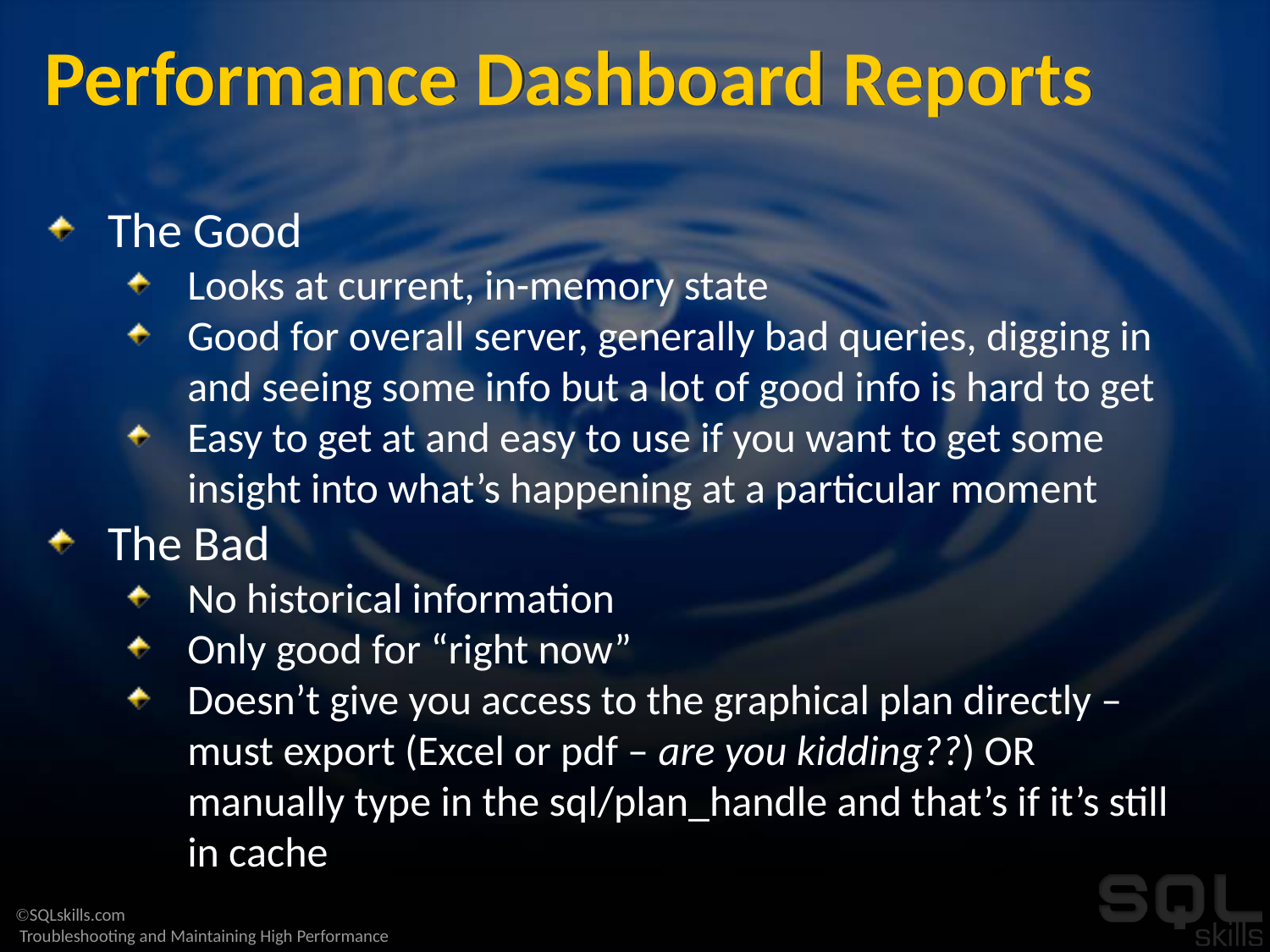

# Performance Dashboard Reports
The Good
Looks at current, in-memory state
Good for overall server, generally bad queries, digging in and seeing some info but a lot of good info is hard to get
Easy to get at and easy to use if you want to get some insight into what’s happening at a particular moment
The Bad
No historical information
Only good for “right now”
Doesn’t give you access to the graphical plan directly – must export (Excel or pdf – are you kidding??) OR manually type in the sql/plan_handle and that’s if it’s still in cache